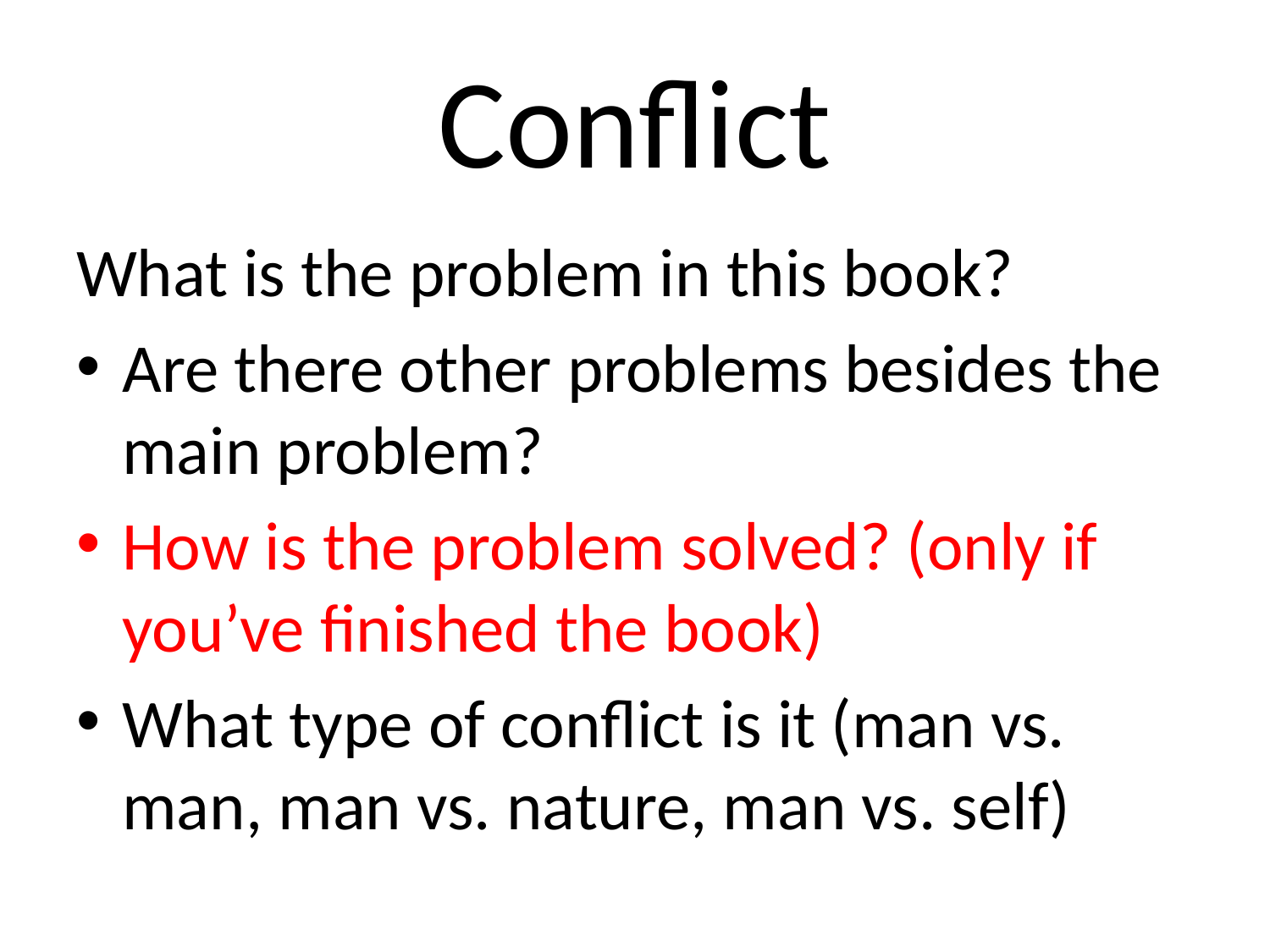

# Conflict
What is the problem in this book?
Are there other problems besides the main problem?
How is the problem solved? (only if you’ve finished the book)
What type of conflict is it (man vs. man, man vs. nature, man vs. self)